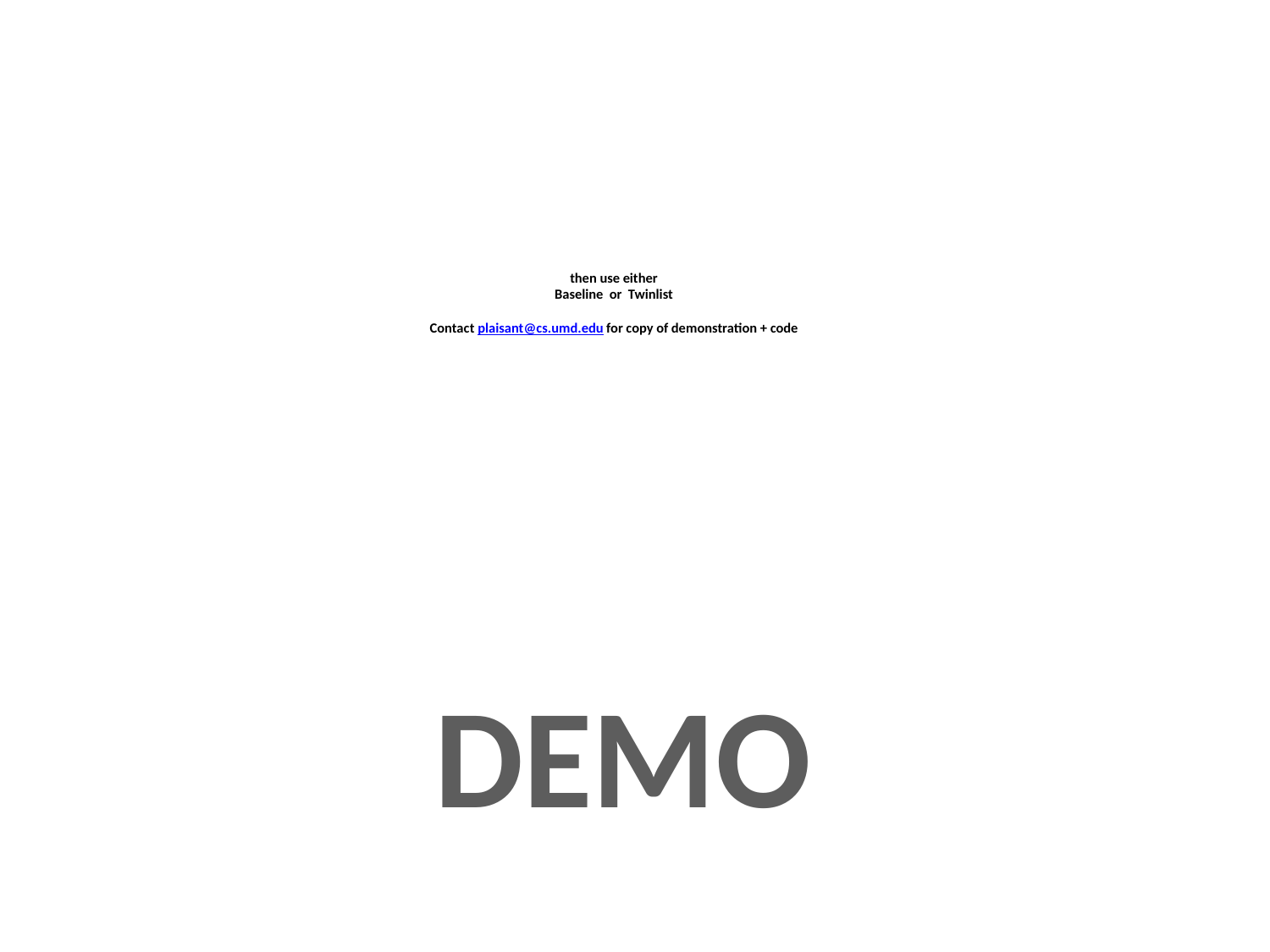

# then use either Baseline  or  Twinlist Contact plaisant@cs.umd.edu for copy of demonstration + code
DEMO